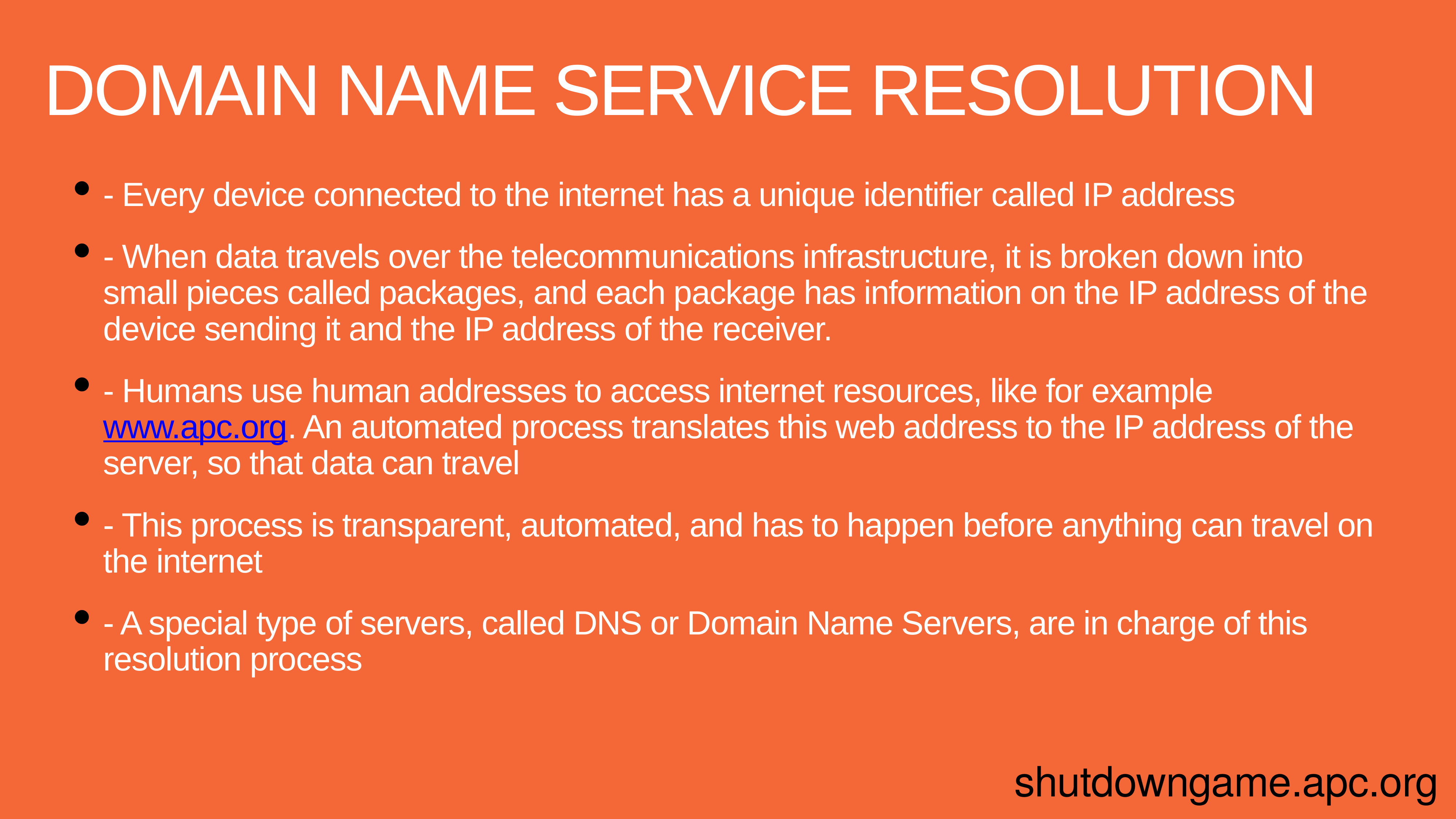

Domain Name service resolution
- Every device connected to the internet has a unique identifier called IP address
- When data travels over the telecommunications infrastructure, it is broken down into small pieces called packages, and each package has information on the IP address of the device sending it and the IP address of the receiver.
- Humans use human addresses to access internet resources, like for example www.apc.org. An automated process translates this web address to the IP address of the server, so that data can travel
- This process is transparent, automated, and has to happen before anything can travel on the internet
- A special type of servers, called DNS or Domain Name Servers, are in charge of this resolution process
shutdowngame.apc.org